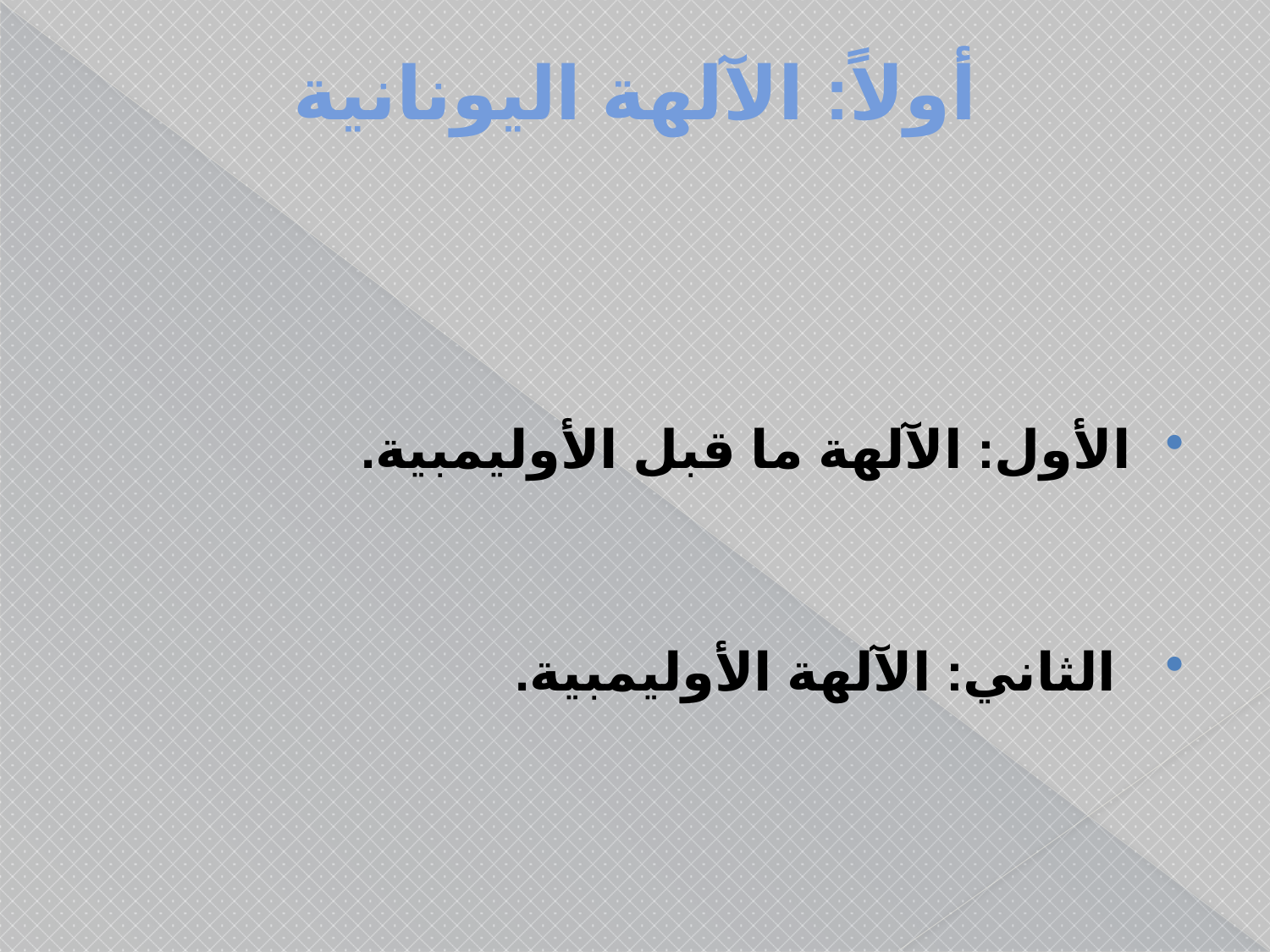

# أولاً: الآلهة اليونانية

الأول: الآلهة ما قبل الأوليمبية.

 الثاني: الآلهة الأوليمبية.